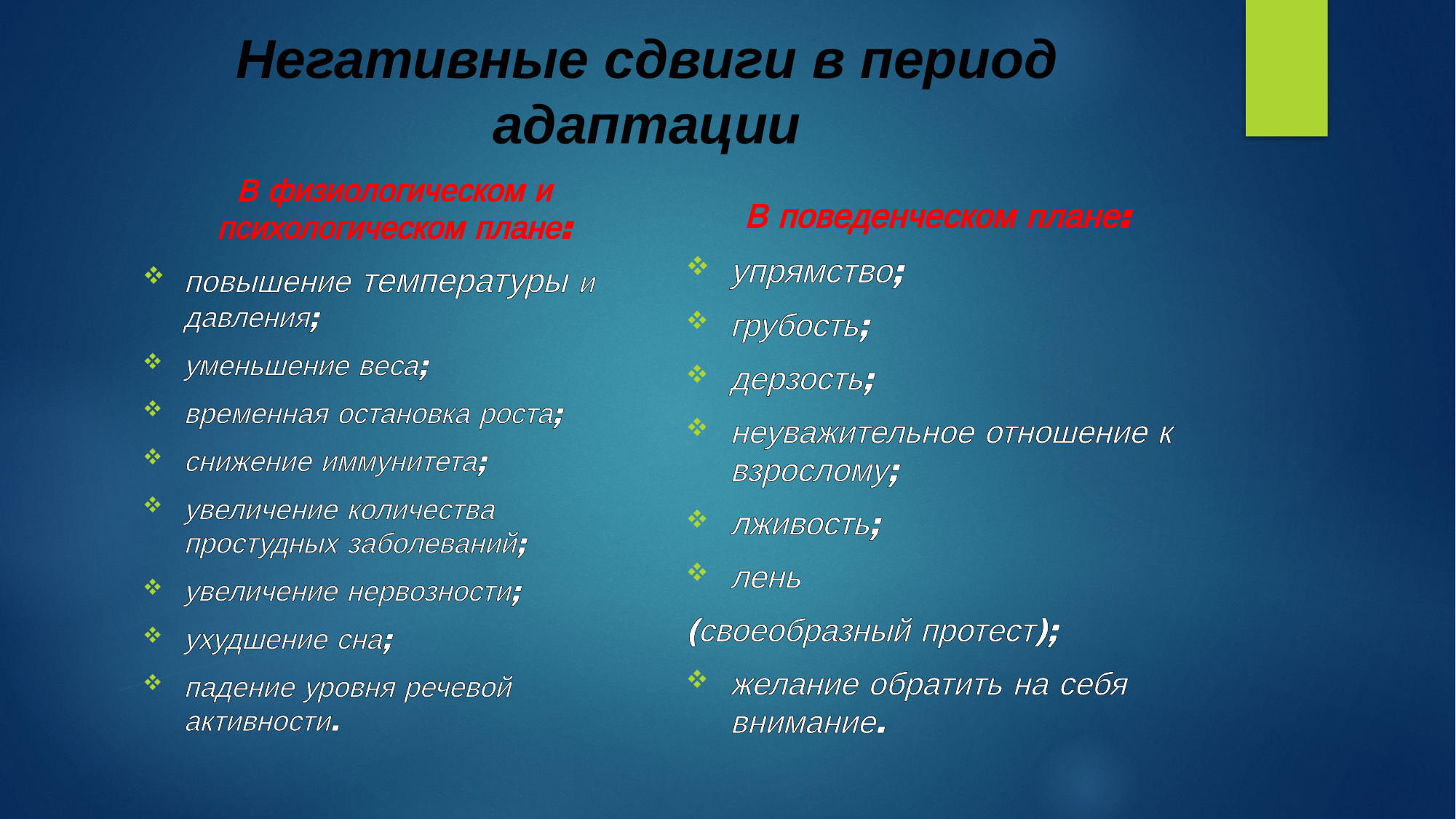

# Негативные сдвиги в период адаптации
В физиологическом и психологическом плане:
повышение температуры и давления;
уменьшение веса;
временная остановка роста;
снижение иммунитета;
увеличение количества простудных заболеваний;
увеличение нервозности;
ухудшение сна;
падение уровня речевой активности.

В поведенческом плане:
упрямство;
грубость;
дерзость;
неуважительное отношение к взрослому;
лживость;
лень
(своеобразный протест);
желание обратить на себя внимание.